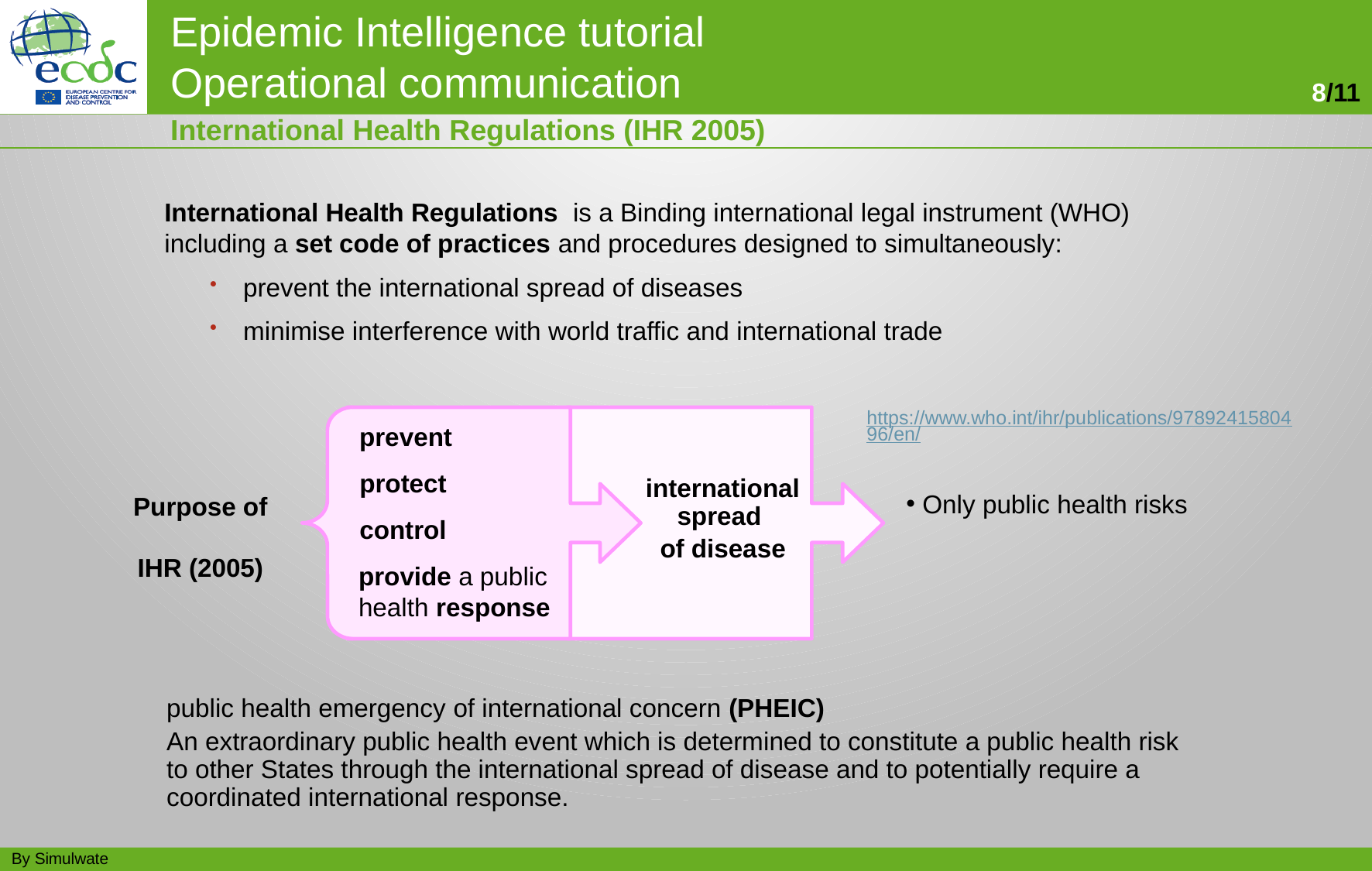

International Health Regulations (IHR 2005)
International Health Regulations  is a Binding international legal instrument (WHO) including a set code of practices and procedures designed to simultaneously:
prevent the international spread of diseases
minimise interference with world traffic and international trade

https://www.who.int/ihr/publications/9789241580496/en/

prevent
protect
international spread
of disease
Purpose of
IHR (2005)
 Only public health risks
control
provide a public health response
public health emergency of international concern (PHEIC)
An extraordinary public health event which is determined to constitute a public health risk to other States through the international spread of disease and to potentially require a coordinated international response.